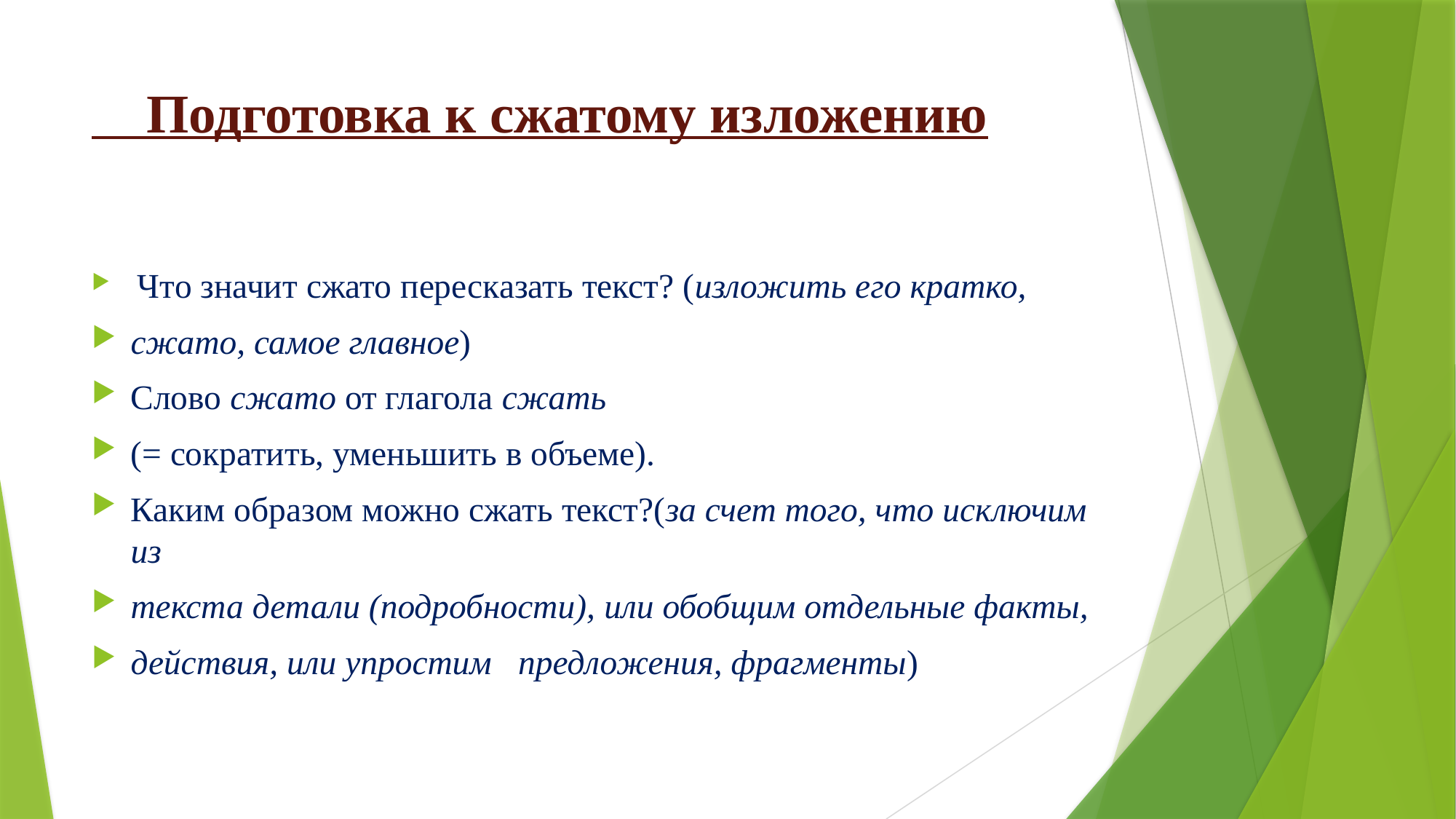

# Подготовка к сжатому изложению
 Что значит сжато пересказать текст? (изложить его кратко,
сжато, самое главное)
Слово сжато от глагола сжать
(= сократить, уменьшить в объеме).
Каким образом можно сжать текст?(за счет того, что исключим из
текста детали (подробности), или обобщим отдельные факты,
действия, или упростим   предложения, фрагменты)